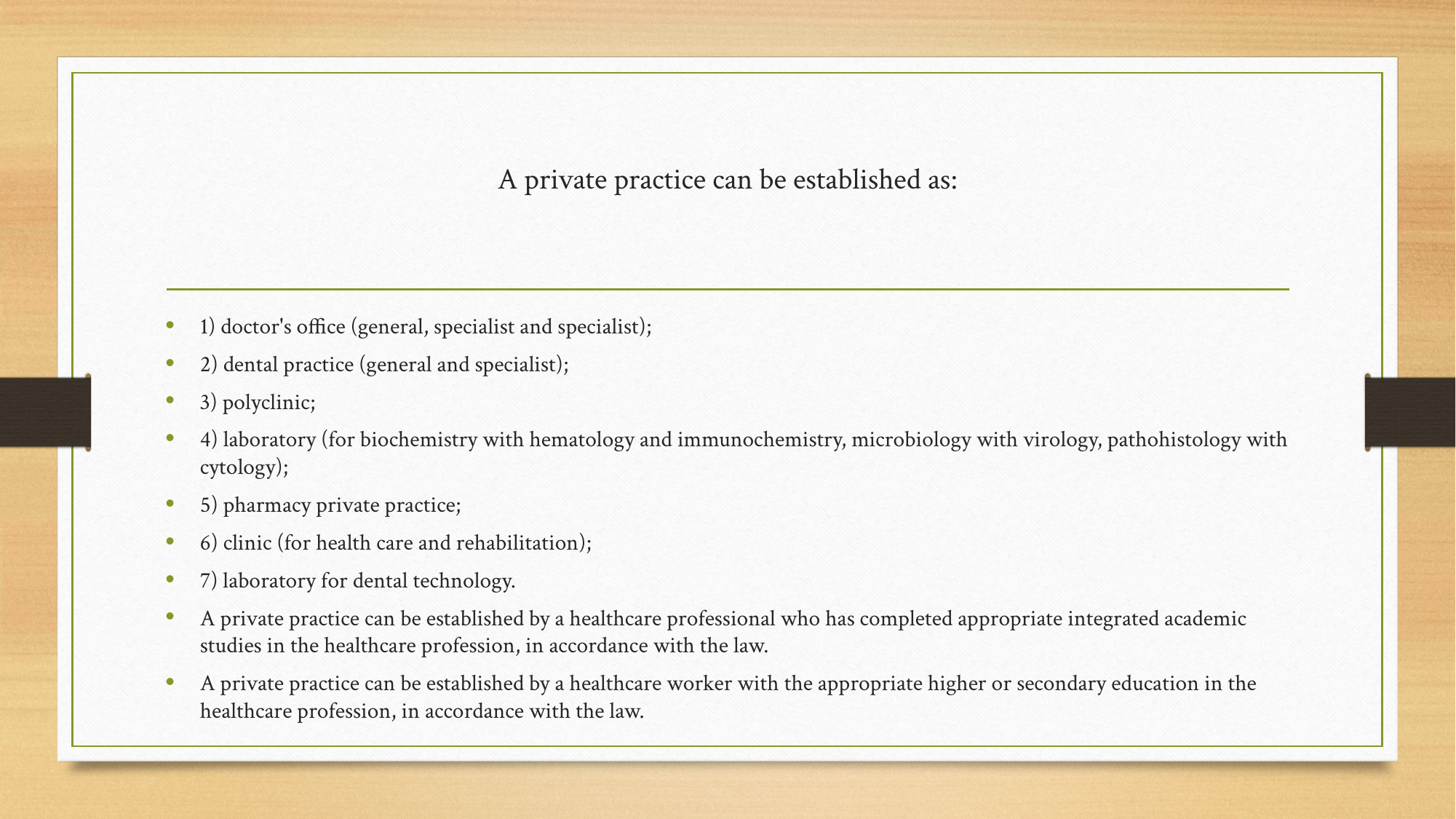

# A private practice can be established as:
1) doctor's office (general, specialist and specialist);
2) dental practice (general and specialist);
3) polyclinic;
4) laboratory (for biochemistry with hematology and immunochemistry, microbiology with virology, pathohistology with cytology);
5) pharmacy private practice;
6) clinic (for health care and rehabilitation);
7) laboratory for dental technology.
A private practice can be established by a healthcare professional who has completed appropriate integrated academic studies in the healthcare profession, in accordance with the law.
A private practice can be established by a healthcare worker with the appropriate higher or secondary education in the healthcare profession, in accordance with the law.